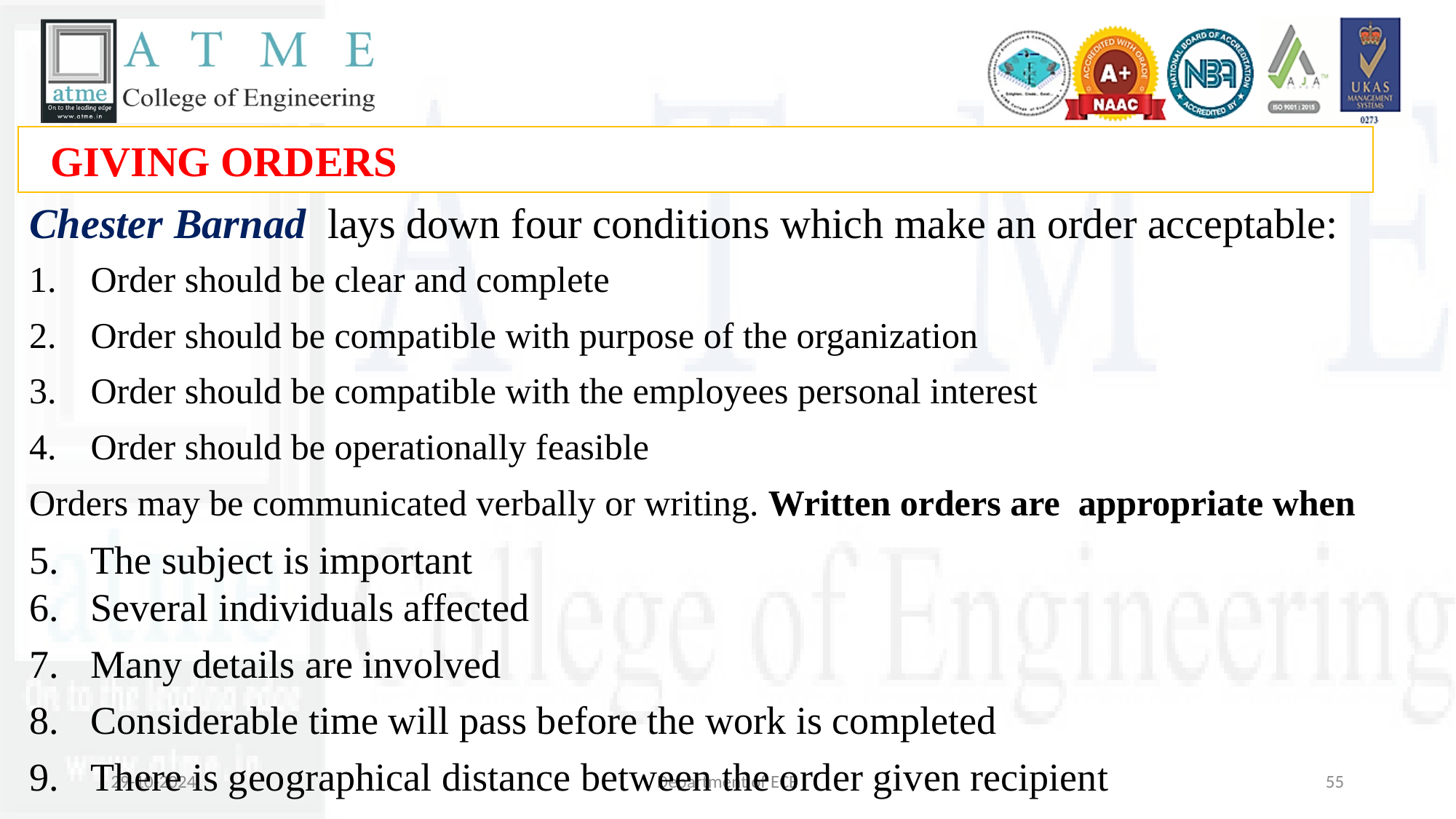

GIVING ORDERS
Chester Barnad  lays down four conditions which make an order acceptable:
Order should be clear and complete
Order should be compatible with purpose of the organization
Order should be compatible with the employees personal interest
Order should be operationally feasible
Orders may be communicated verbally or writing. Written orders are  appropriate when
The subject is important
Several individuals affected
Many details are involved
Considerable time will pass before the work is completed
There is geographical distance between the order given recipient

29-10-2024
Department of ECE
55